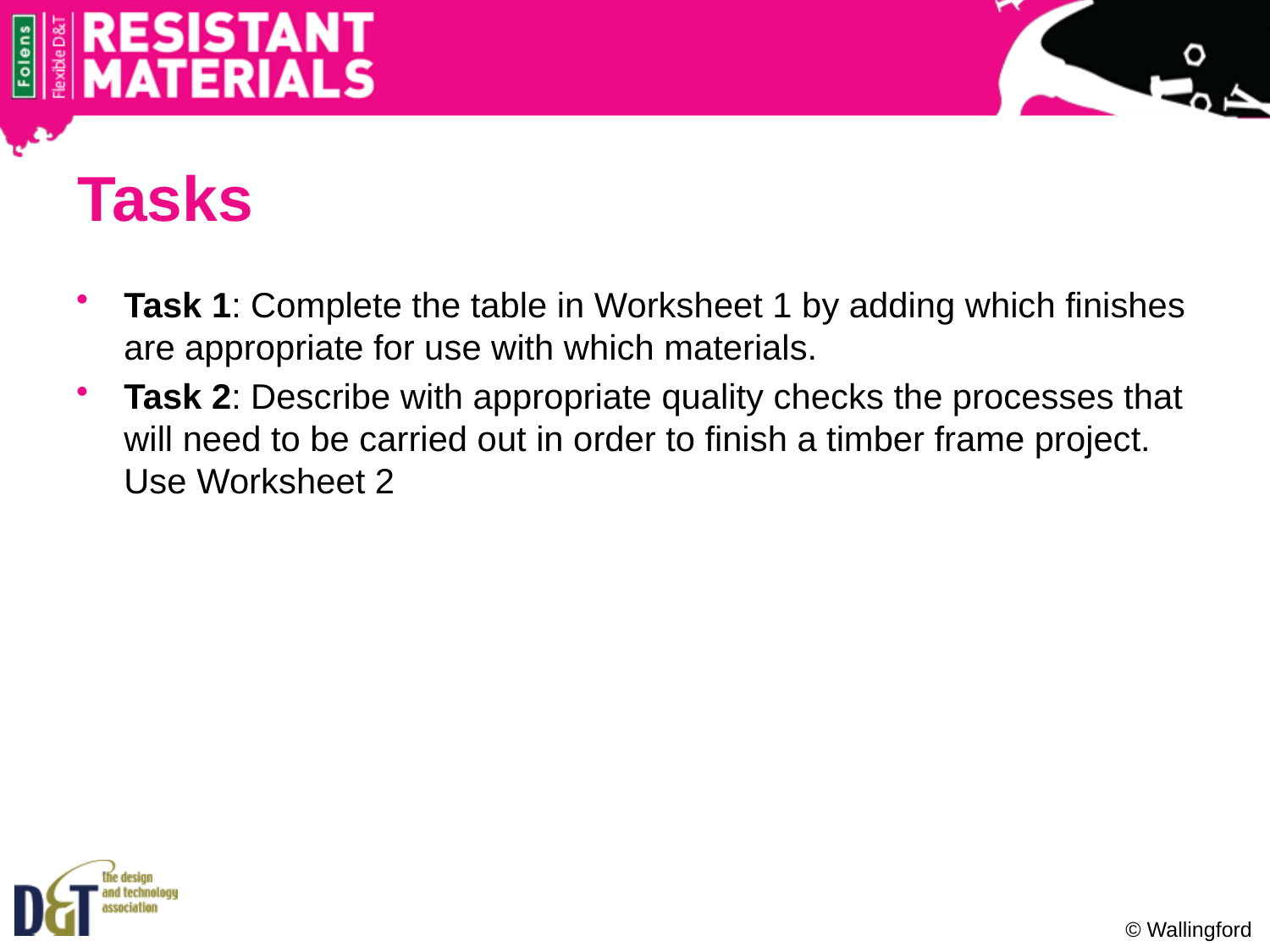

# Tasks
Task 1: Complete the table in Worksheet 1 by adding which finishes are appropriate for use with which materials.
Task 2: Describe with appropriate quality checks the processes that will need to be carried out in order to finish a timber frame project. Use Worksheet 2

© Wallingford